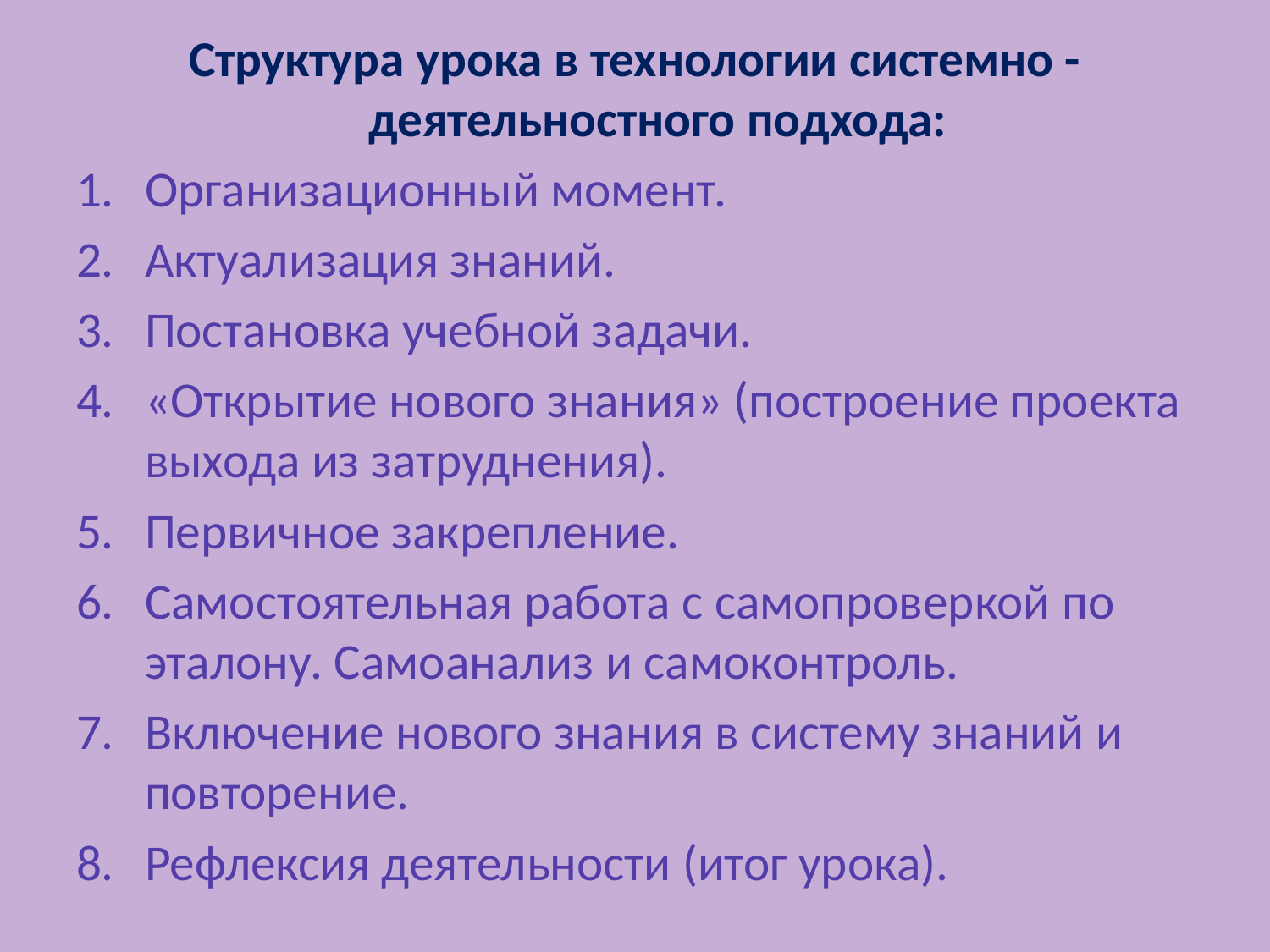

Структура урока в технологии системно - деятельностного подхода:
Организационный момент.
Актуализация знаний.
Постановка учебной задачи.
«Открытие нового знания» (построение проекта выхода из затруднения).
Первичное закрепление.
Самостоятельная работа с самопроверкой по эталону. Самоанализ и самоконтроль.
Включение нового знания в систему знаний и повторение.
Рефлексия деятельности (итог урока).